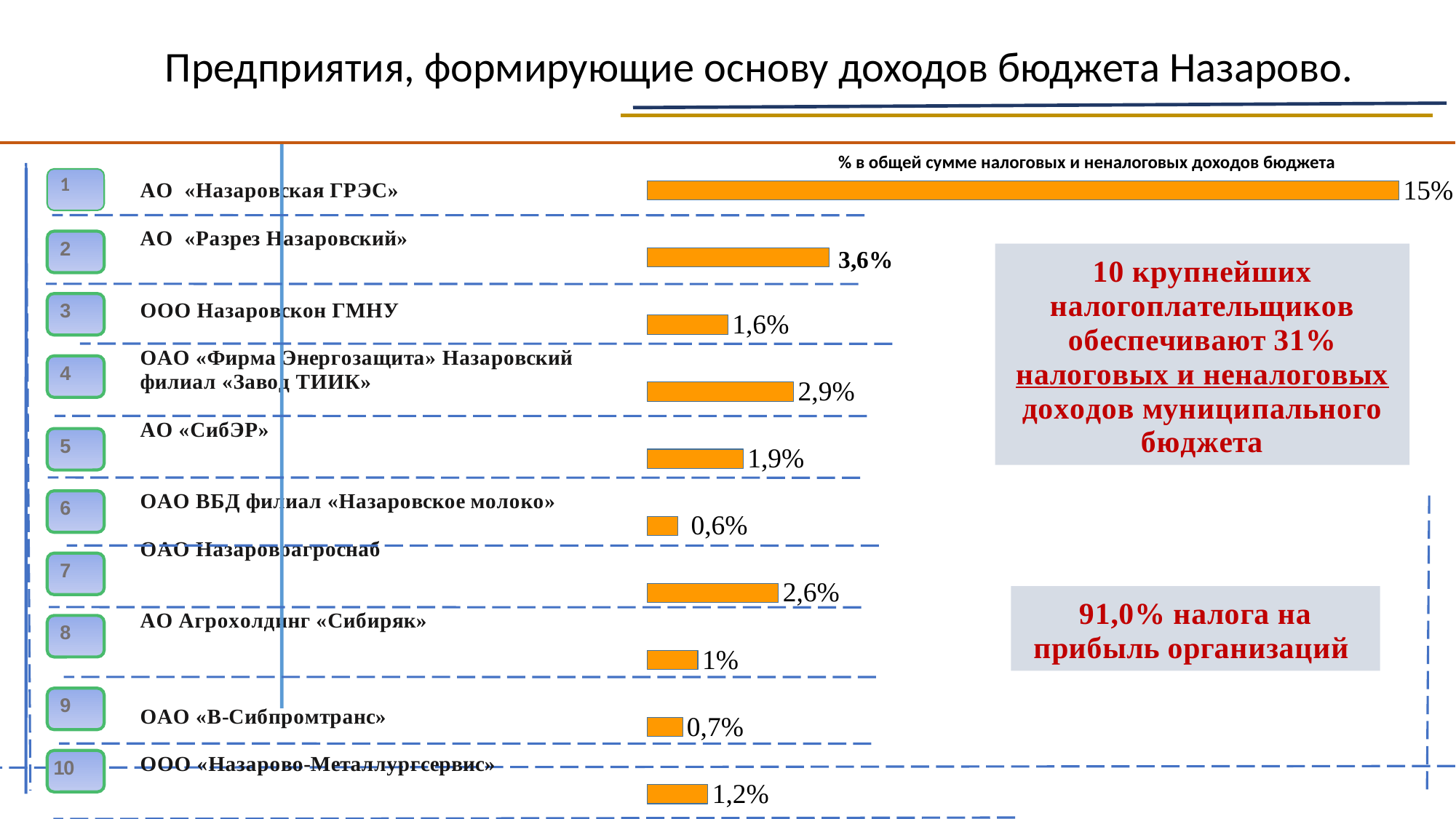

5
 Предприятия, формирующие основу доходов бюджета Назарово.

### Chart

| Category | Столбец1 | 2019 год |
|---|---|---|
| грэс | None | 0.149 |
| разрез | None | 0.036 |
| ГМНУ | None | 0.016 |
| ТИИК | None | 0.029 |
| СибЭР | None | 0.019 |
| ВБД | None | 0.006 |
| АГРОСНАБ | None | 0.026 |
| Агрохолдинг "Сибиряк" | None | 0.01 |
| СИБПРОМТРАНС | None | 0.007 |
| МЕТАЛЛУРГСЕРВИС | None | 0.012 |
% в общей сумме налоговых и неналоговых доходов бюджета